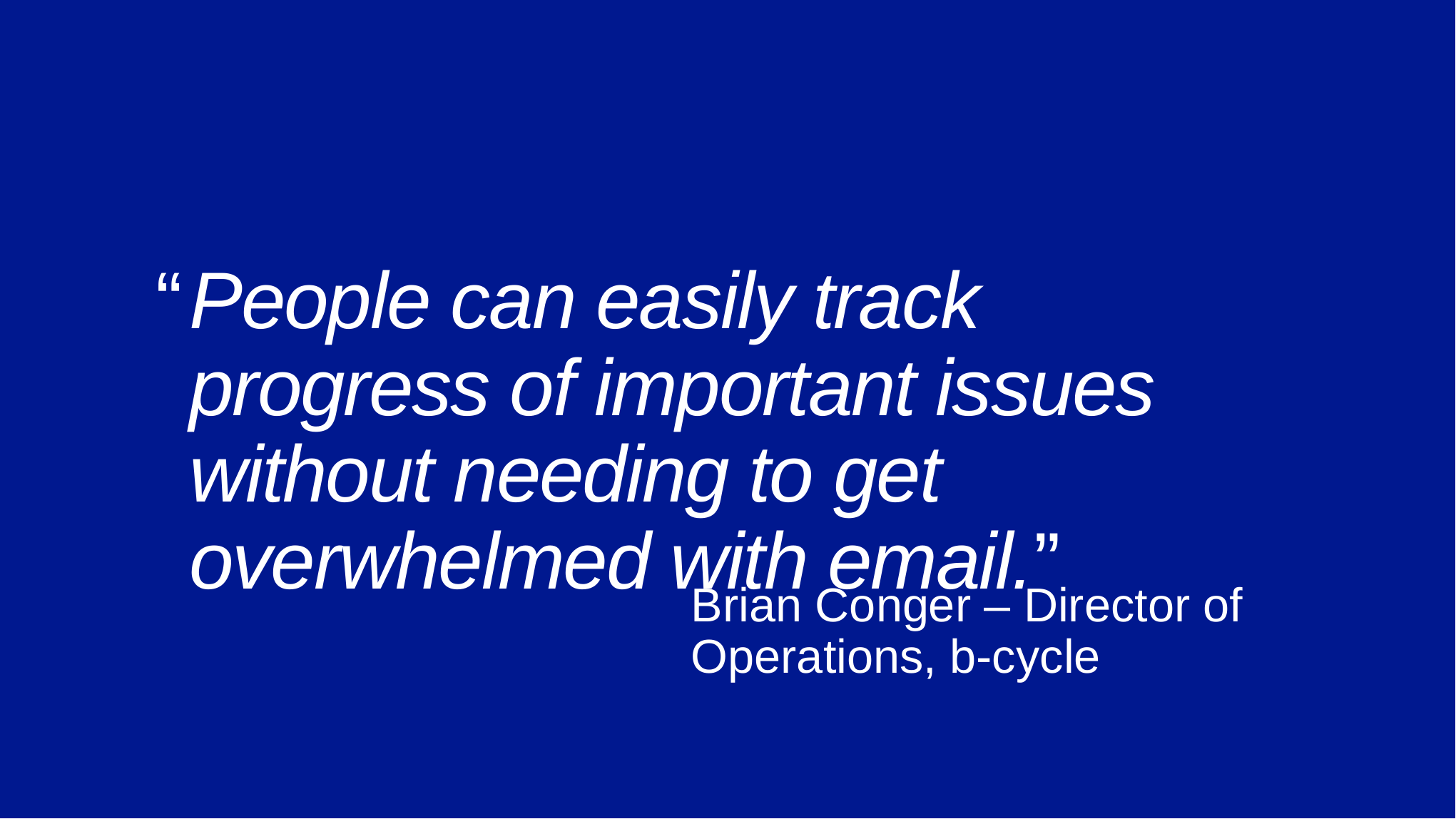

# “	People can easily track progress of important issues without needing to get overwhelmed with email.”
Brian Conger – Director of Operations, b-cycle